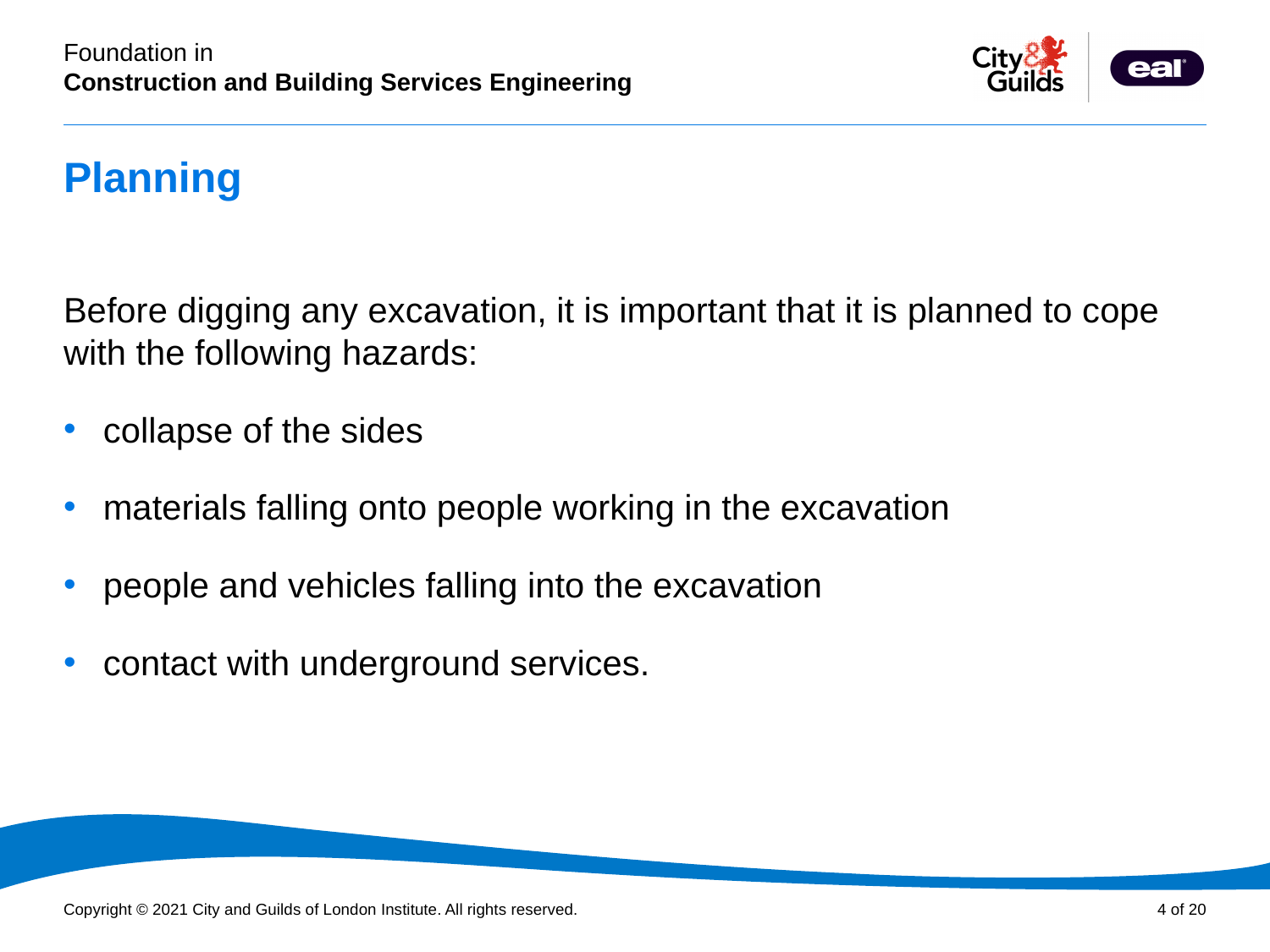

# Planning

Before digging any excavation, it is important that it is planned to cope with the following hazards:
collapse of the sides
materials falling onto people working in the excavation
people and vehicles falling into the excavation
contact with underground services.